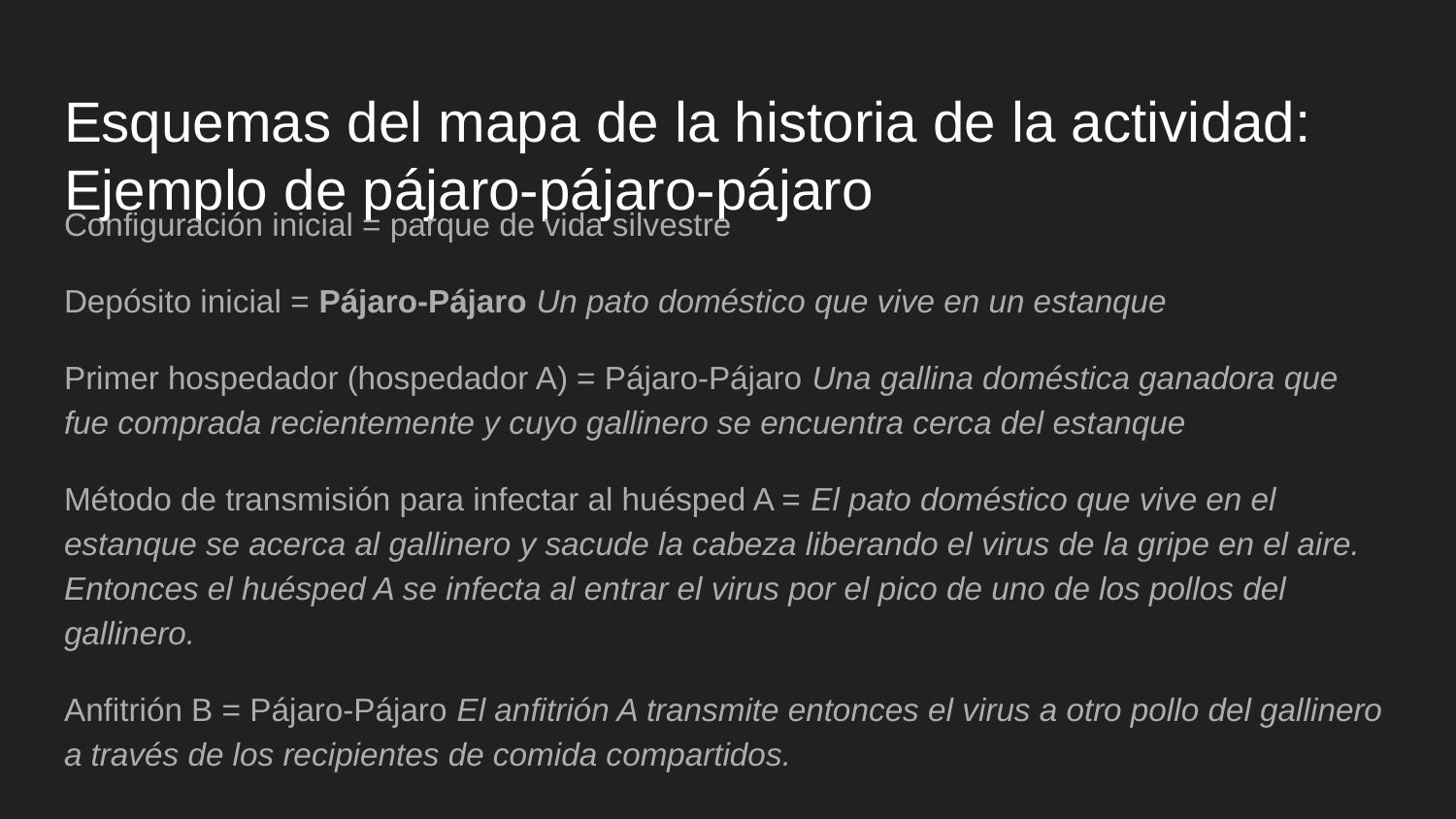

# Esquemas del mapa de la historia de la actividad: Ejemplo de pájaro-pájaro-pájaro
Configuración inicial = parque de vida silvestre
Depósito inicial = Pájaro-Pájaro Un pato doméstico que vive en un estanque
Primer hospedador (hospedador A) = Pájaro-Pájaro Una gallina doméstica ganadora que fue comprada recientemente y cuyo gallinero se encuentra cerca del estanque
Método de transmisión para infectar al huésped A = El pato doméstico que vive en el estanque se acerca al gallinero y sacude la cabeza liberando el virus de la gripe en el aire. Entonces el huésped A se infecta al entrar el virus por el pico de uno de los pollos del gallinero.
Anfitrión B = Pájaro-Pájaro El anfitrión A transmite entonces el virus a otro pollo del gallinero a través de los recipientes de comida compartidos.